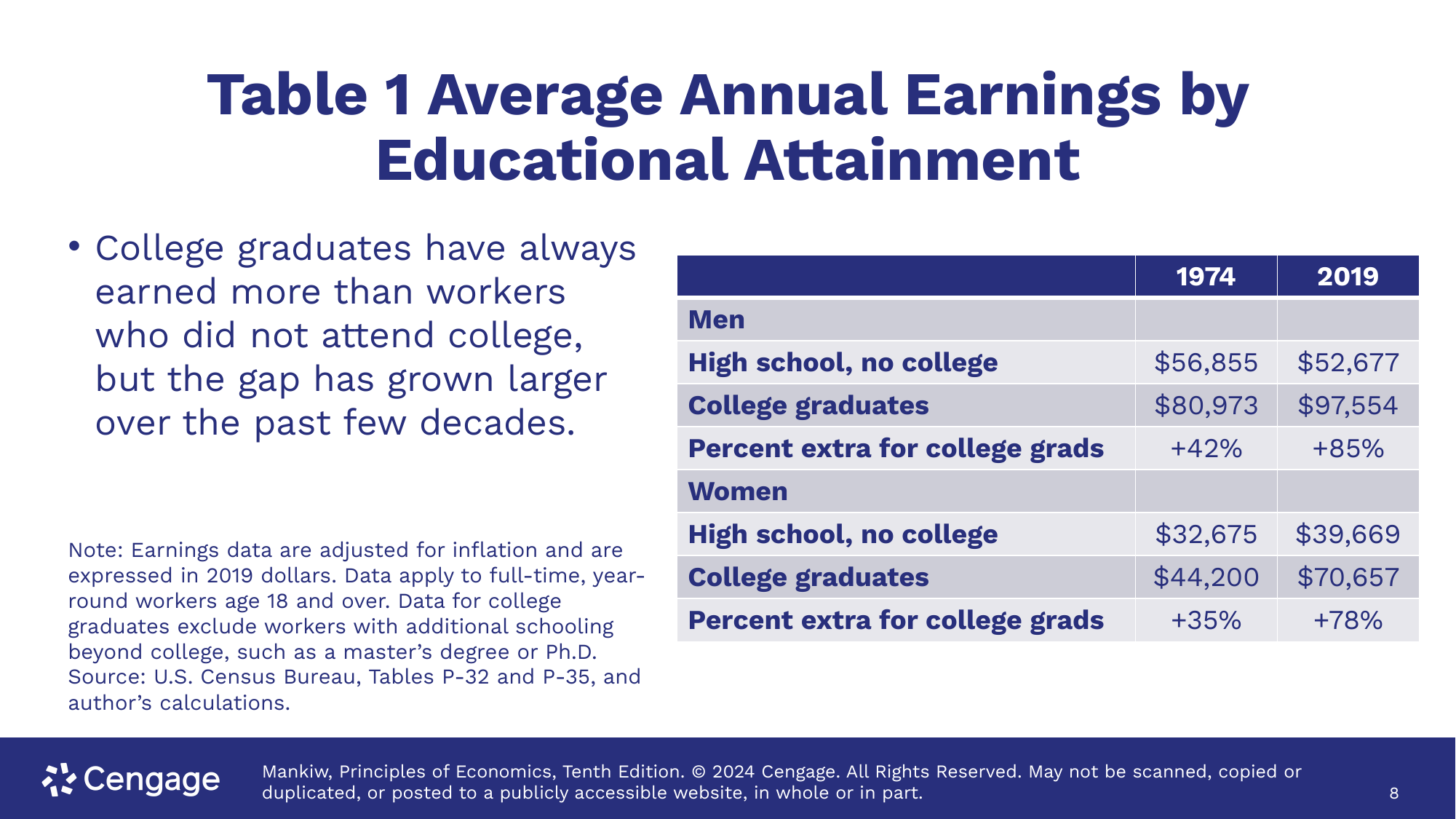

# Table 1 Average Annual Earnings by Educational Attainment
College graduates have always earned more than workers who did not attend college, but the gap has grown larger over the past few decades.
Note: Earnings data are adjusted for inflation and are expressed in 2019 dollars. Data apply to full-time, year-round workers age 18 and over. Data for college graduates exclude workers with additional schooling beyond college, such as a master’s degree or Ph.D.
Source: U.S. Census Bureau, Tables P-32 and P-35, and author’s calculations.
|  | 1974 | 2019 |
| --- | --- | --- |
| Men |  |  |
| High school, no college | $56,855 | $52,677 |
| College graduates | $80,973 | $97,554 |
| Percent extra for college grads | +42% | +85% |
| Women |  |  |
| High school, no college | $32,675 | $39,669 |
| College graduates | $44,200 | $70,657 |
| Percent extra for college grads | +35% | +78% |